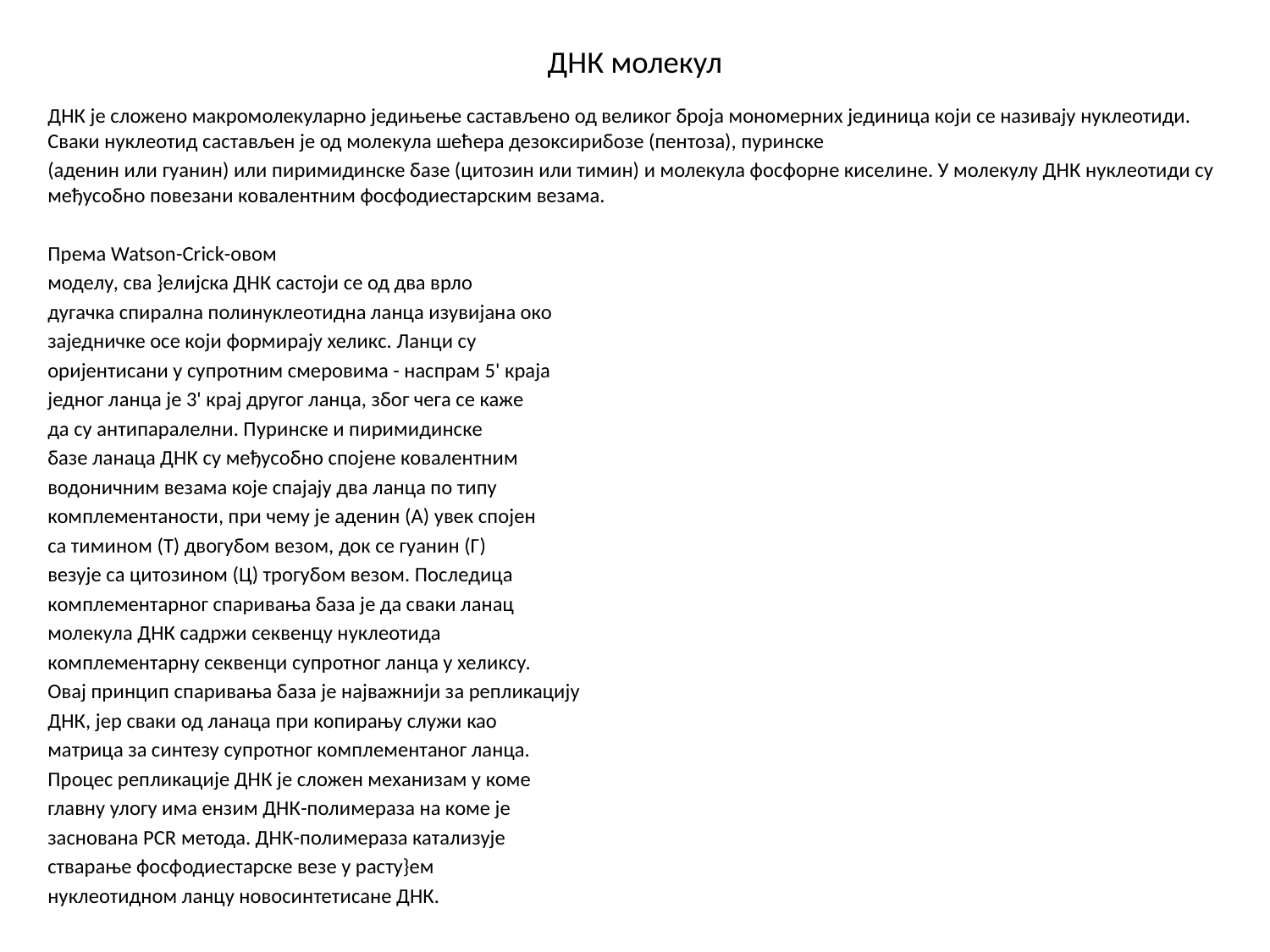

# ДНК молекул
ДНК је сложено макромолекуларно једињење састављено од великог броја мономерних јединица који се називају нуклеотиди. Сваки нуклеотид састављен је од молекула шећера дезоксирибозе (пентоза), пуринске
(аденин или гуанин) или пиримидинске базе (цитозин или тимин) и молекула фосфорне киселине. У молекулу ДНК нуклеотиди су међусобно повезани ковалентним фосфодиестарским везама.

Према Watson-Crick-овом
моделу, сва }елијска ДНК састоји се од два врло
дугачка спирална полинуклеотидна ланца изувијана око
заједничке осе који формирају хеликс. Ланци су
оријентисани у супротним смеровима - наспрам 5' краја
једног ланца је 3' крај другог ланца, због чега се каже
да су антипаралелни. Пуринске и пиримидинске
базе ланаца ДНК су међусобно спојене ковалентним
водоничним везама које спајају два ланца по типу
комплементаности, при чему је аденин (А) увек спојен
са тимином (Т) двогубом везом, док се гуанин (Г)
везује са цитозином (Ц) трогубом везом. Последица
комплементарног спаривања база је да сваки ланац
молекула ДНК садржи секвенцу нуклеотида
комплементарну секвенци супротног ланца у хеликсу.
Овај принцип спаривања база је најважнији за репликацију
ДНК, јер сваки од ланаца при копирању служи као
матрица за синтезу супротног комплементаног ланца.
Процес репликације ДНК је сложен механизам у коме
главну улогу има ензим ДНК-полимераза на коме је
заснована PCR метода. ДНК-полимераза катализује
стварање фосфодиестарске везе у расту}ем
нуклеотидном ланцу новосинтетисане ДНК.